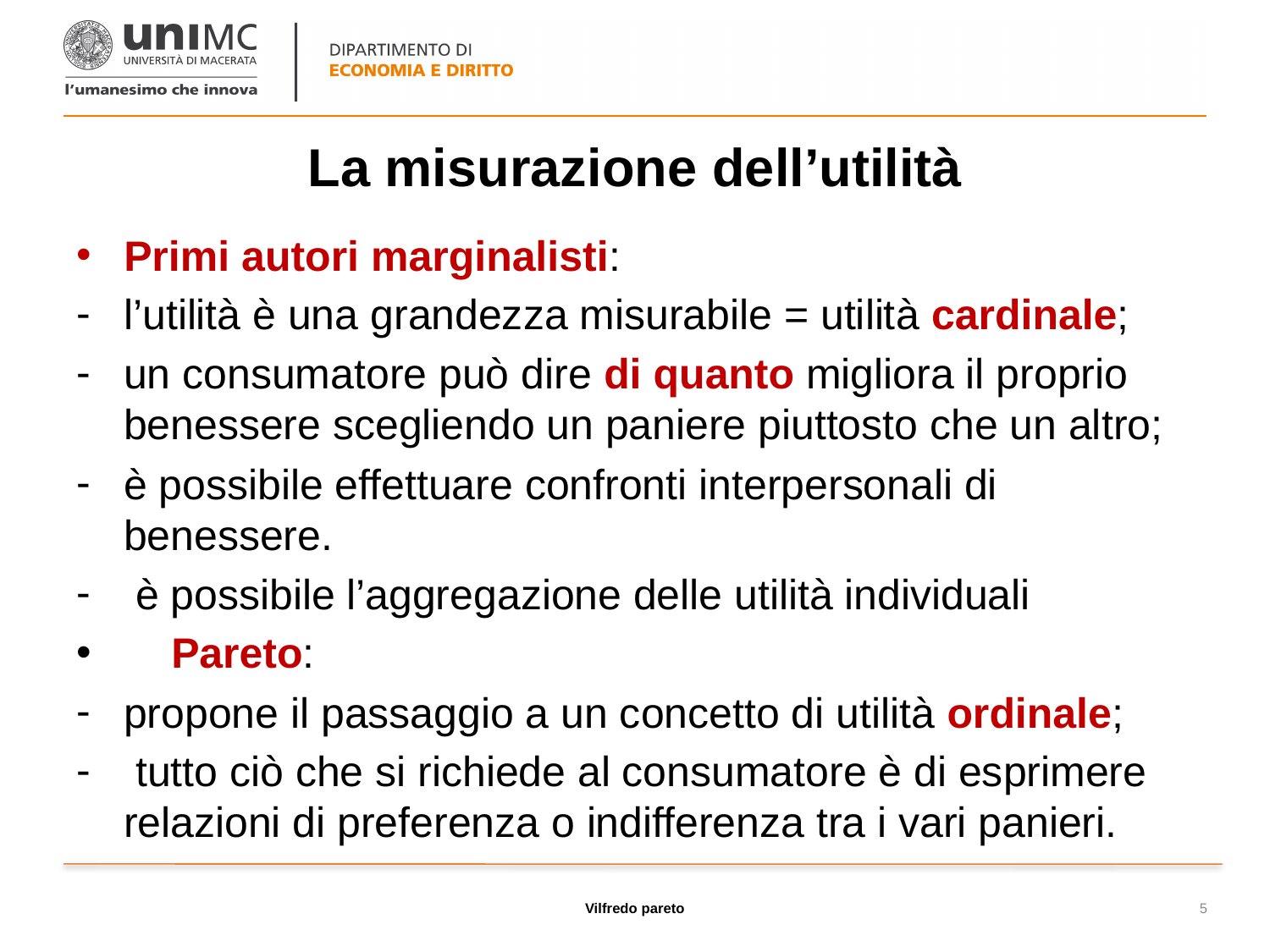

# La misurazione dell’utilità
Primi autori marginalisti:
l’utilità è una grandezza misurabile = utilità cardinale;
un consumatore può dire di quanto migliora il proprio benessere scegliendo un paniere piuttosto che un altro;
è possibile effettuare confronti interpersonali di benessere.
 è possibile l’aggregazione delle utilità individuali
    Pareto:
propone il passaggio a un concetto di utilità ordinale;
 tutto ciò che si richiede al consumatore è di esprimere relazioni di preferenza o indifferenza tra i vari panieri.
Vilfredo pareto
5